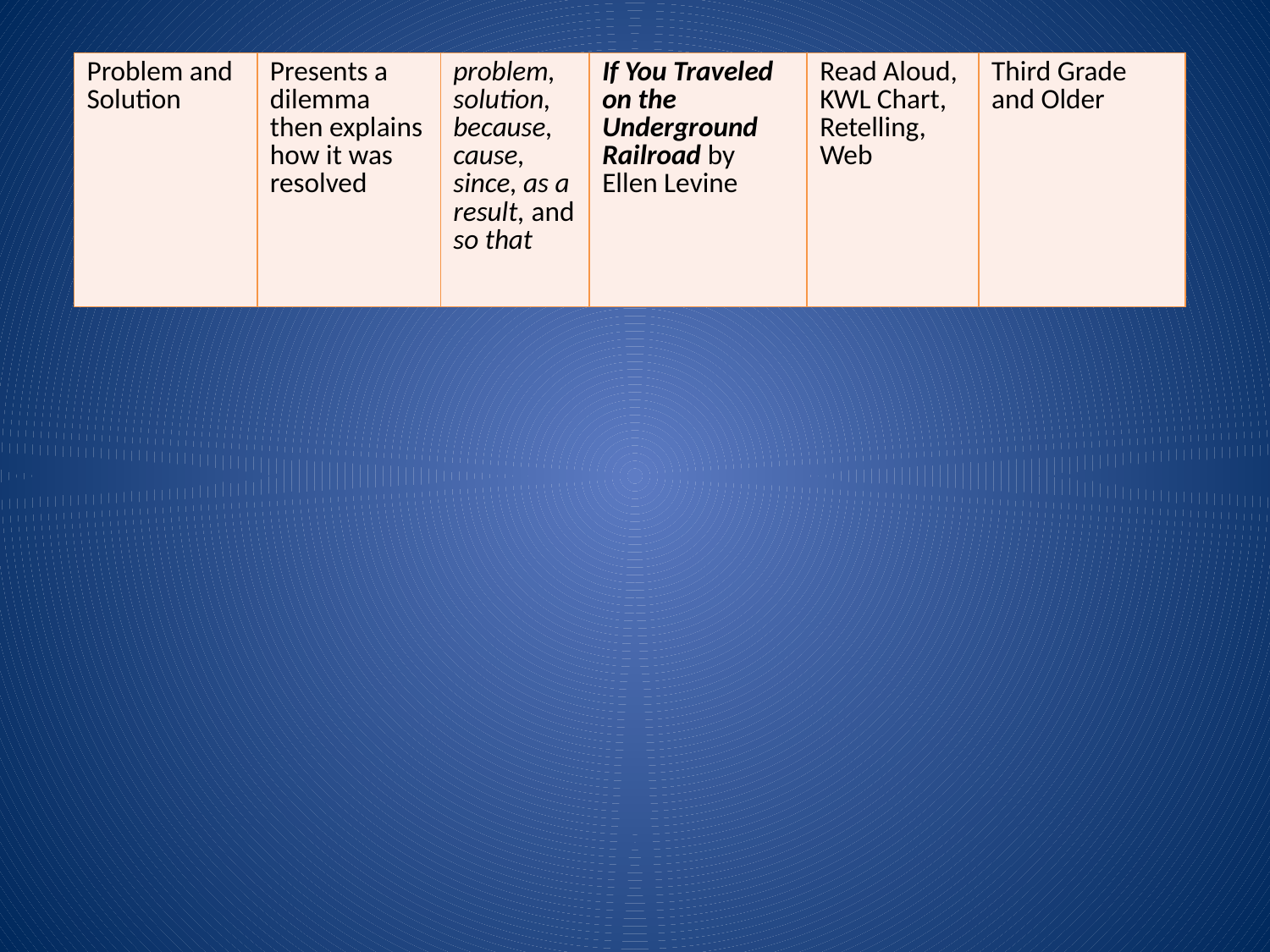

| Problem and Solution | Presents a dilemma then explains how it was resolved | problem, solution, because, cause, since, as a result, and so that | If You Traveled on the Underground Railroad by Ellen Levine | Read Aloud, KWL Chart, Retelling, Web | Third Grade and Older |
| --- | --- | --- | --- | --- | --- |